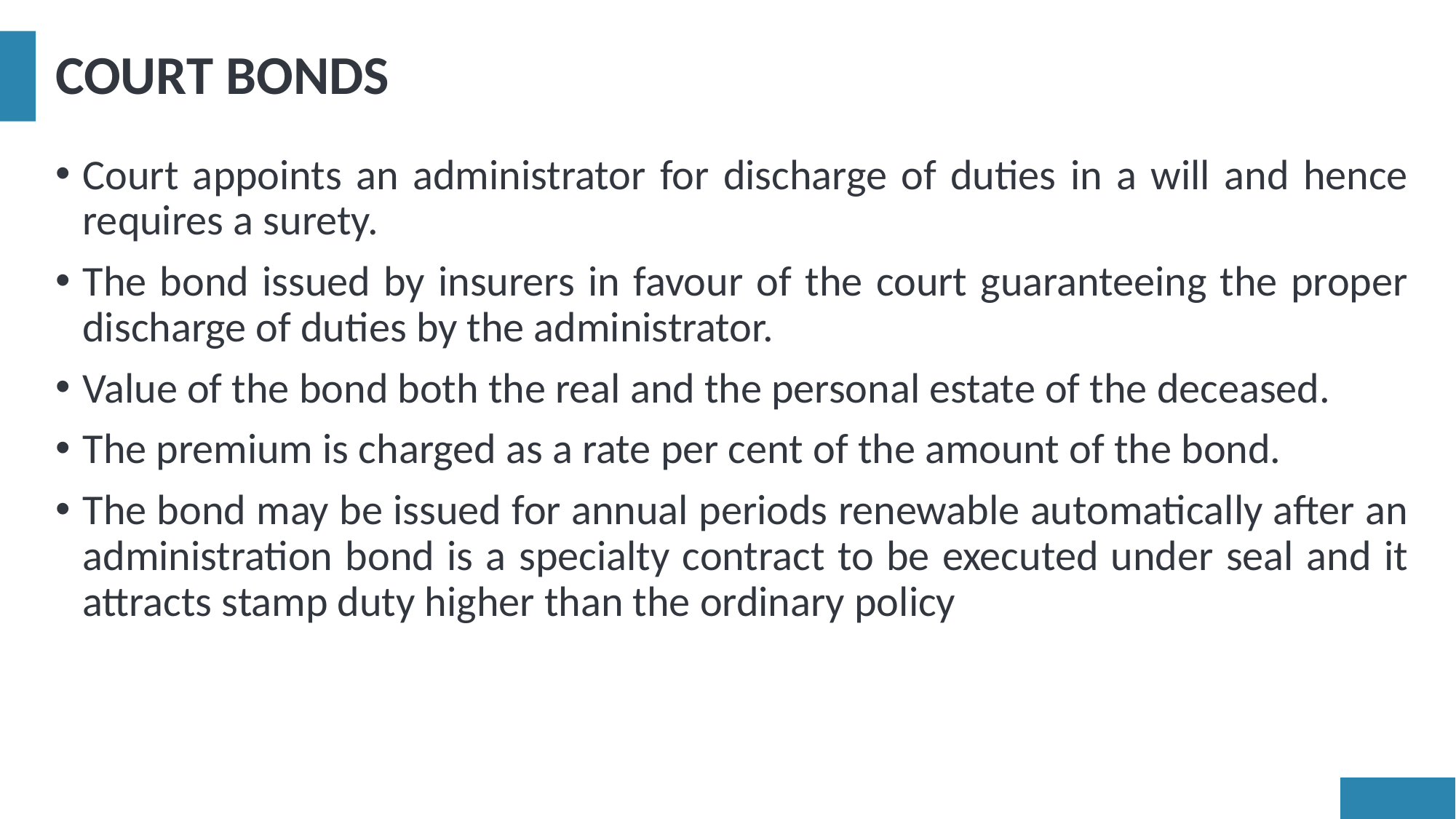

# COURT BONDS
Court appoints an administrator for discharge of duties in a will and hence requires a surety.
The bond issued by insurers in favour of the court guaranteeing the proper discharge of duties by the administrator.
Value of the bond both the real and the personal estate of the deceased.
The premium is charged as a rate per cent of the amount of the bond.
The bond may be issued for annual periods renewable automatically after an administration bond is a specialty contract to be executed under seal and it attracts stamp duty higher than the ordinary policy